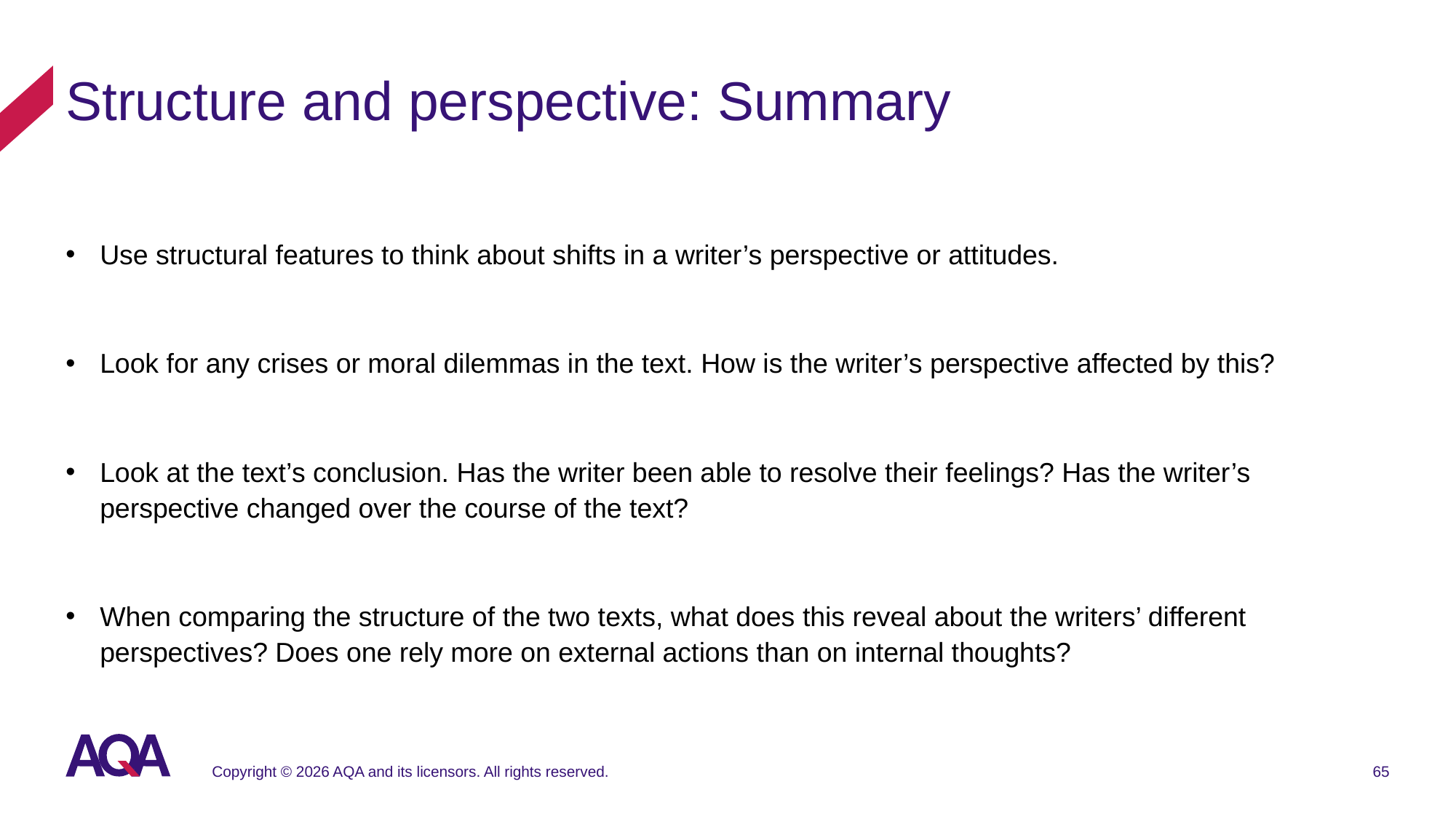

# Structure and perspective: Summary
Use structural features to think about shifts in a writer’s perspective or attitudes.

Look for any crises or moral dilemmas in the text. How is the writer’s perspective affected by this?

Look at the text’s conclusion. Has the writer been able to resolve their feelings? Has the writer’s perspective changed over the course of the text?

When comparing the structure of the two texts, what does this reveal about the writers’ different perspectives? Does one rely more on external actions than on internal thoughts?

Copyright © 2026 AQA and its licensors. All rights reserved.
65